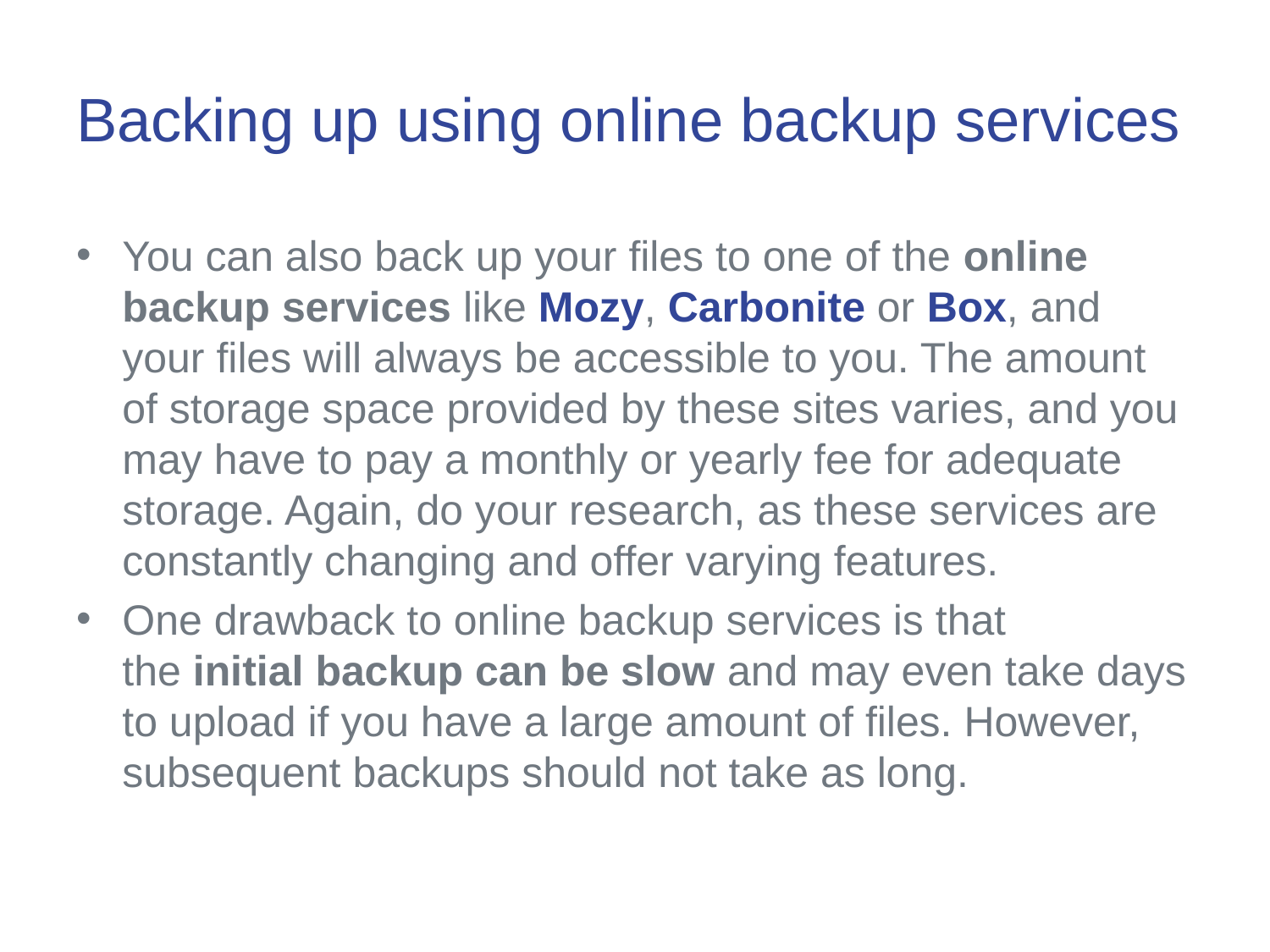

# Backing up using online backup services
You can also back up your files to one of the online backup services like Mozy, Carbonite or Box, and your files will always be accessible to you. The amount of storage space provided by these sites varies, and you may have to pay a monthly or yearly fee for adequate storage. Again, do your research, as these services are constantly changing and offer varying features.
One drawback to online backup services is that the initial backup can be slow and may even take days to upload if you have a large amount of files. However, subsequent backups should not take as long.